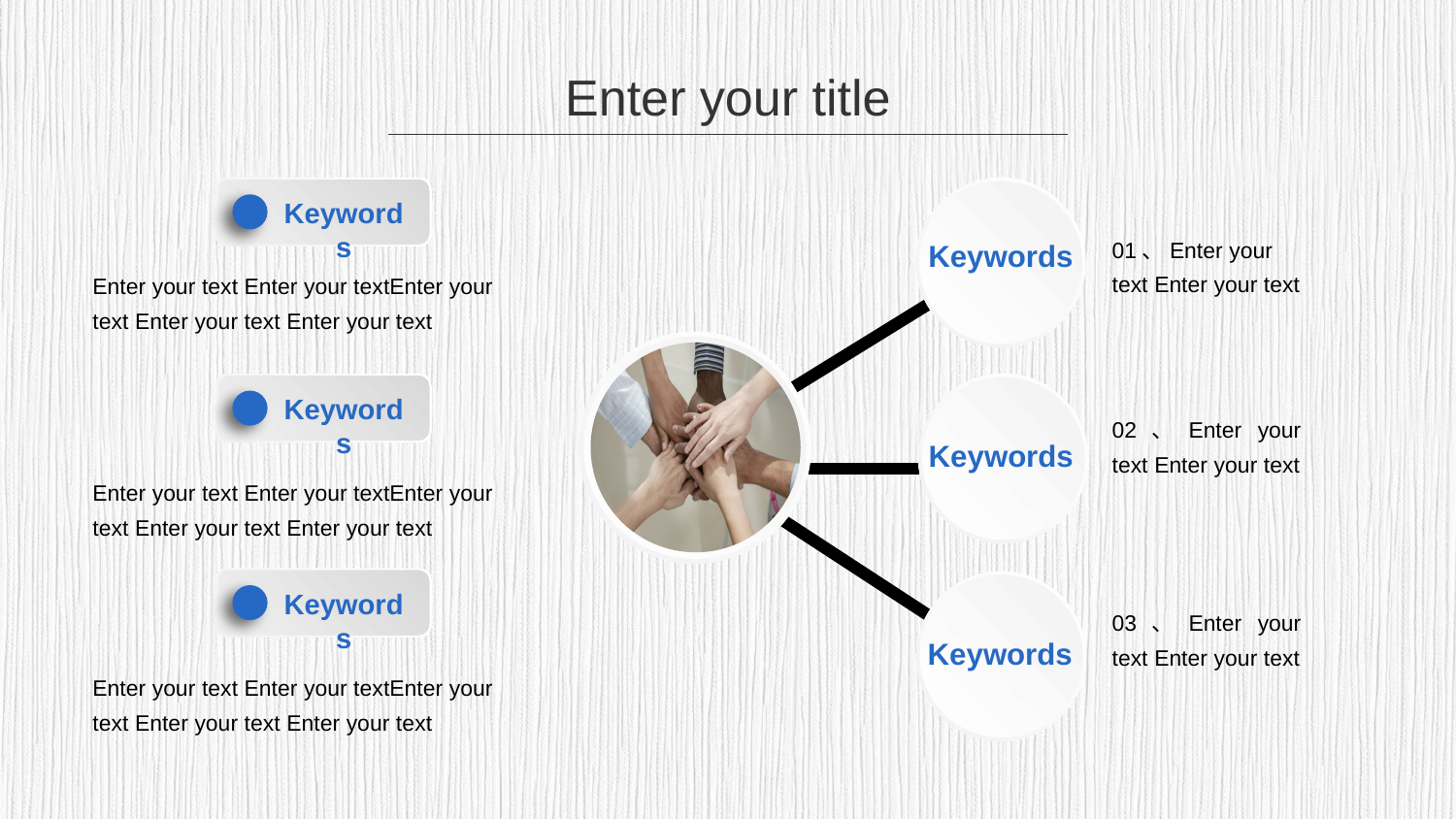

Enter your title

Keywords

Keywords
01、Enter your text Enter your text
Enter your text Enter your textEnter your text Enter your text Enter your text

Keywords

Keywords
02、Enter your text Enter your text
Enter your text Enter your textEnter your text Enter your text Enter your text

Keywords

Keywords
03、Enter your text Enter your text
Enter your text Enter your textEnter your text Enter your text Enter your text